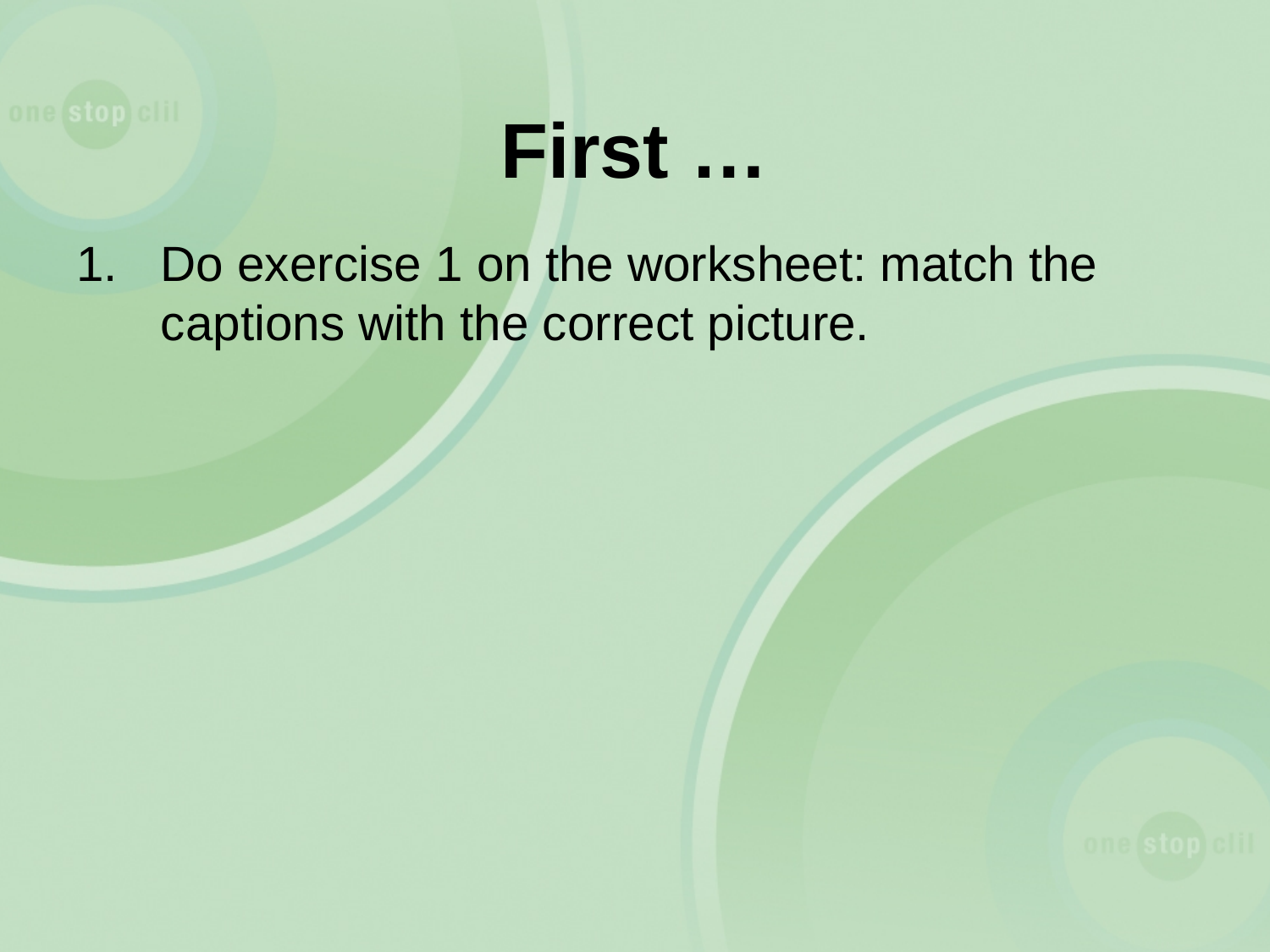

# First …
Do exercise 1 on the worksheet: match the captions with the correct picture.